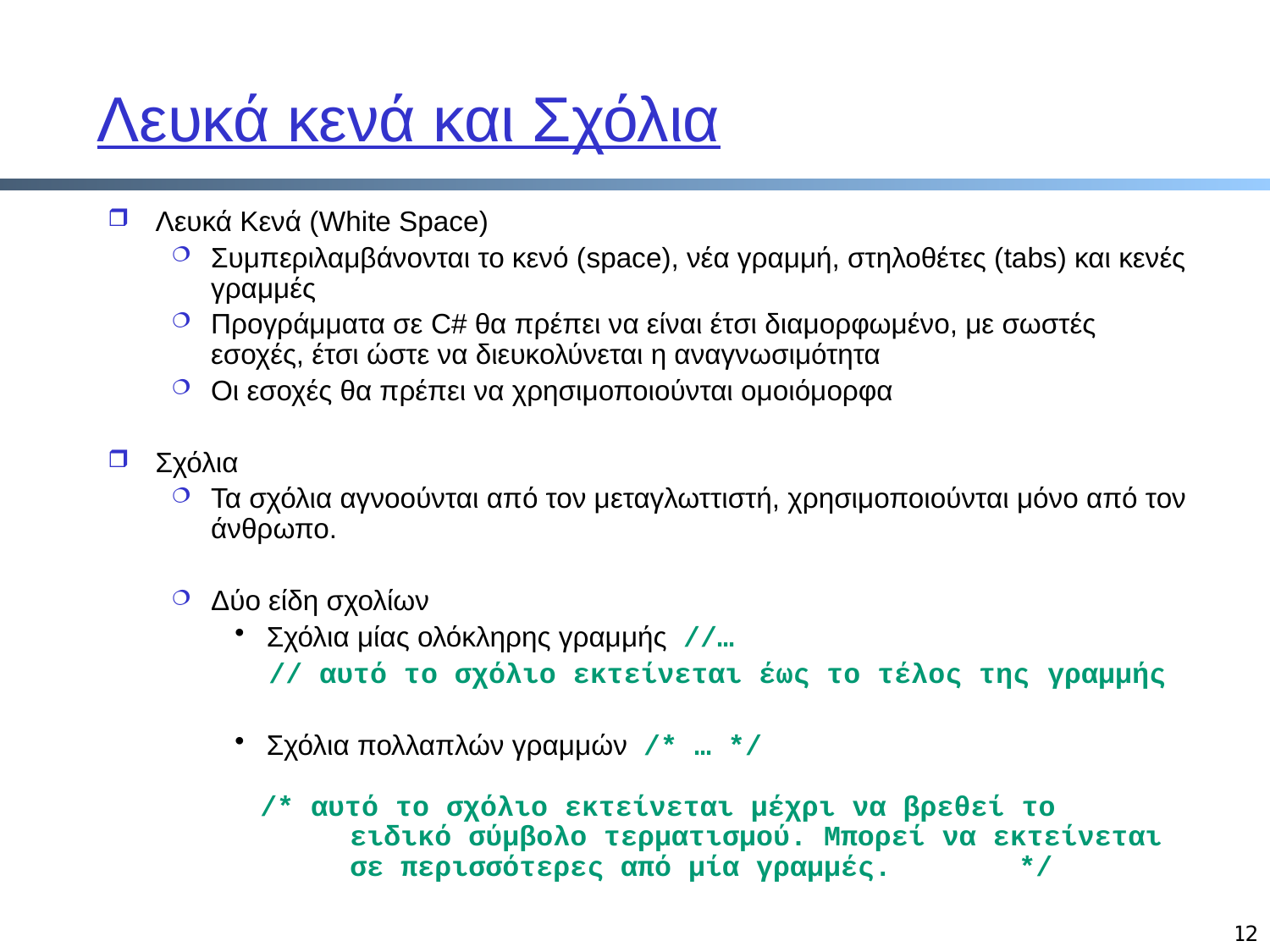

Λευκά κενά και Σχόλια
Λευκά Κενά (White Space)
Συμπεριλαμβάνονται το κενό (space), νέα γραμμή, στηλοθέτες (tabs) και κενές γραμμές
Προγράμματα σε C# θα πρέπει να είναι έτσι διαμορφωμένο, με σωστές εσοχές, έτσι ώστε να διευκολύνεται η αναγνωσιμότητα
Οι εσοχές θα πρέπει να χρησιμοποιούνται ομοιόμορφα

Σχόλια
Τα σχόλια αγνοούνται από τον μεταγλωττιστή, χρησιμοποιούνται μόνο από τον άνθρωπο.

Δύο είδη σχολίων
Σχόλια μίας ολόκληρης γραμμής  //…
  // αυτό το σχόλιο εκτείνεται έως το τέλος της γραμμής

Σχόλια πολλαπλών γραμμών  /* … */

         /* αυτό το σχόλιο εκτείνεται μέχρι να βρεθεί το 		    ειδικό σύμβολο τερματισμού. Μπορεί να εκτείνεται 	    σε περισσότερες από μία γραμμές.	      */

12